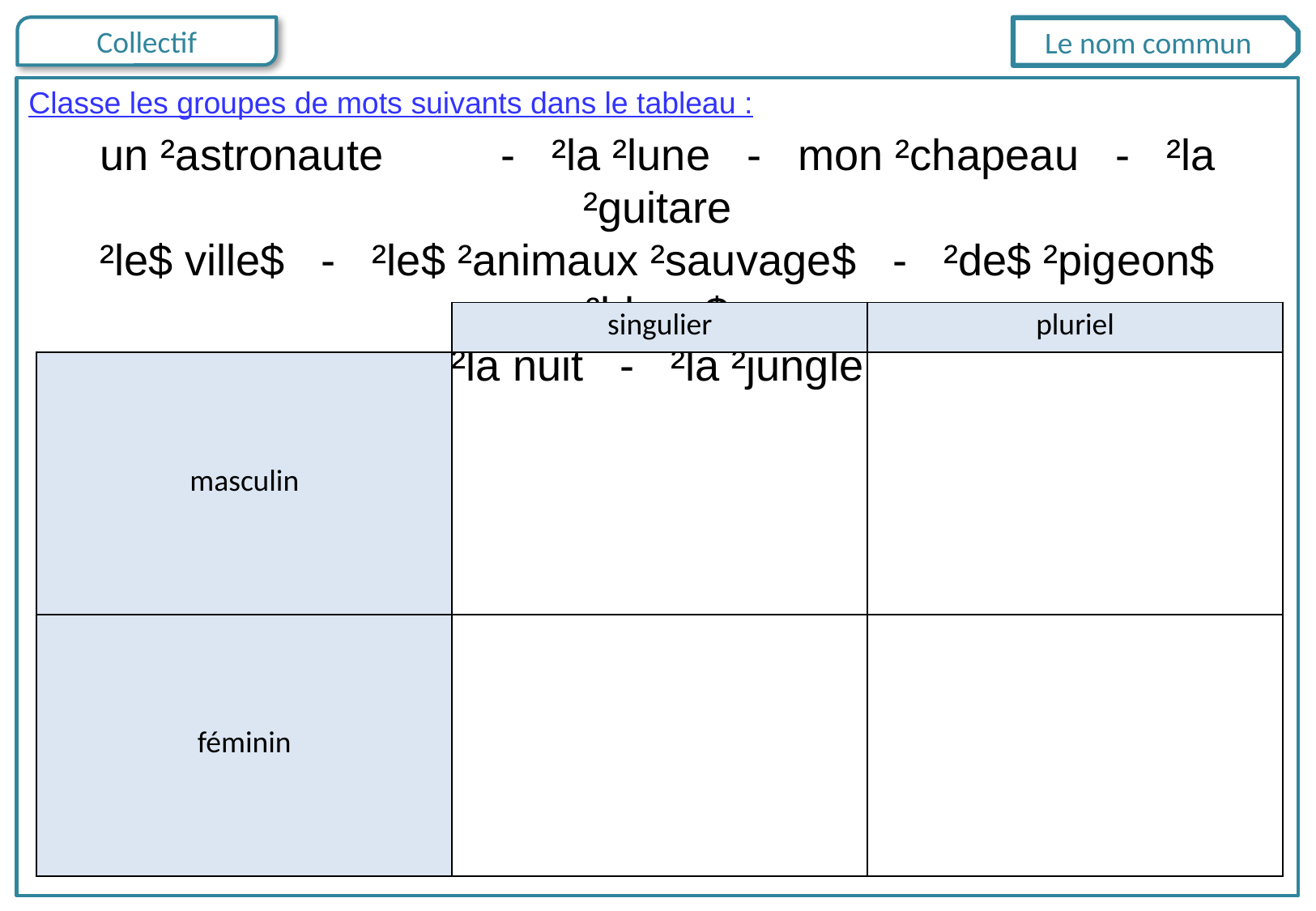

Le nom commun
Classe les groupes de mots suivants dans le tableau :
un ²astronaute	   -   ²la ²lune   -   mon ²chapeau   -   ²la ²guitare
²le$ ville$   -   ²le$ ²animaux ²sauvage$   -   ²de$ ²pigeon$ ²blanc$
²la nuit   -   ²la ²jungle
|  | singulier | pluriel |
| --- | --- | --- |
| masculin |  |  |
| féminin |  |  |